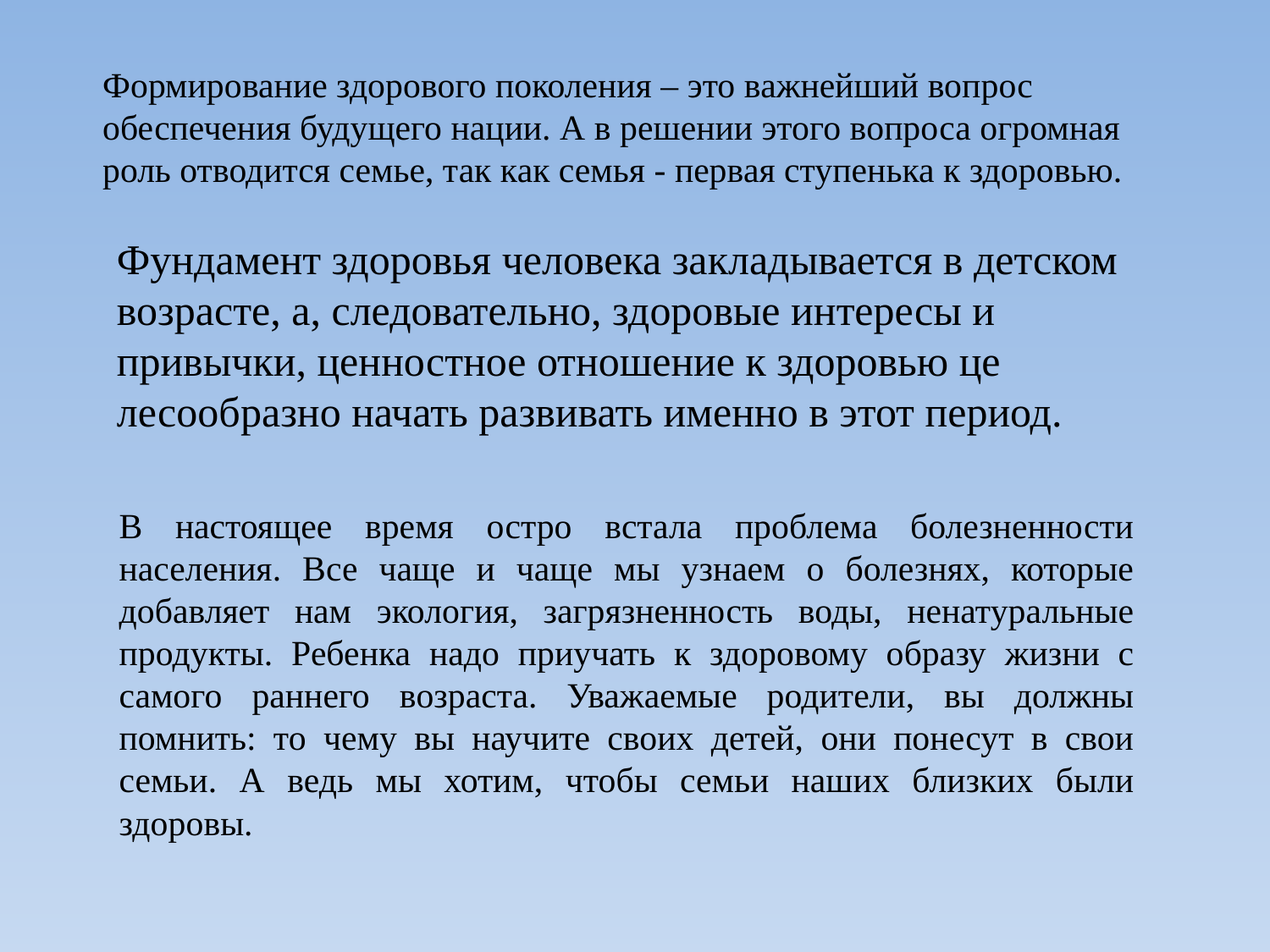

Формирование здорового поколения – это важнейший вопрос обеспечения будущего нации. А в решении этого вопроса огромная роль отводится семье, так как семья - первая ступенька к здоровью.
Фундамент здоровья человека закладывается в детском возрасте, а, следовательно, здоровые интересы и привычки, ценностное отношение к здоровью це­лесообразно начать развивать именно в этот период.
В настоящее время остро встала проблема болезненности населения. Все чаще и чаще мы узнаем о болезнях, которые добавляет нам экология, загрязненность воды, ненатуральные продукты. Ребенка надо приучать к здоровому образу жизни с самого раннего возраста. Уважаемые родители, вы должны помнить: то чему вы научите своих детей, они понесут в свои семьи. А ведь мы хотим, чтобы семьи наших близких были здоровы.